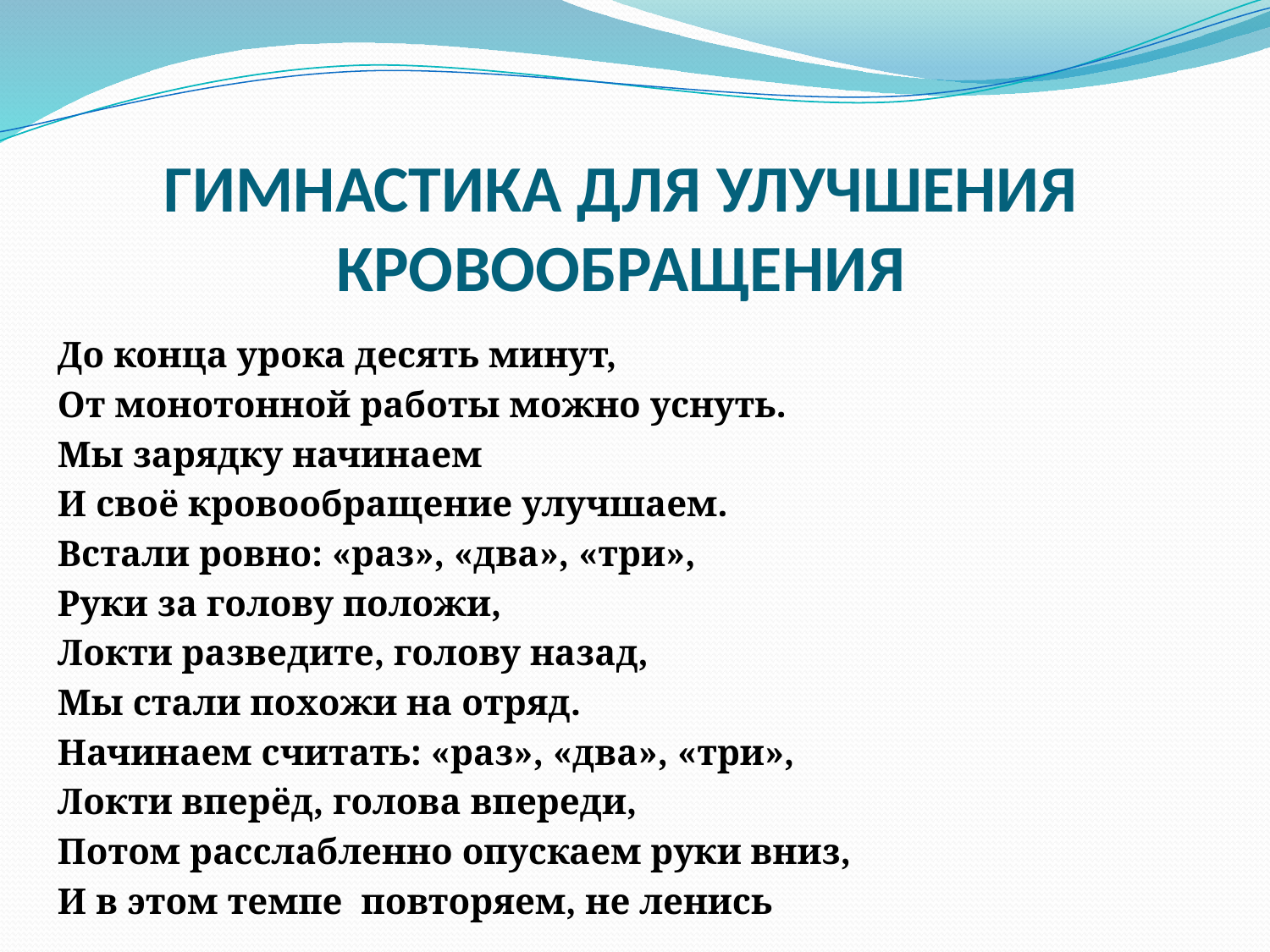

# ГИМНАСТИКА ДЛЯ УЛУЧШЕНИЯ КРОВООБРАЩЕНИЯ
До конца урока десять минут,
От монотонной работы можно уснуть.
Мы зарядку начинаем
И своё кровообращение улучшаем.
Встали ровно: «раз», «два», «три»,
Руки за голову положи,
Локти разведите, голову назад,
Мы стали похожи на отряд.
Начинаем считать: «раз», «два», «три»,
Локти вперёд, голова впереди,
Потом расслабленно опускаем руки вниз,
И в этом темпе  повторяем, не ленись